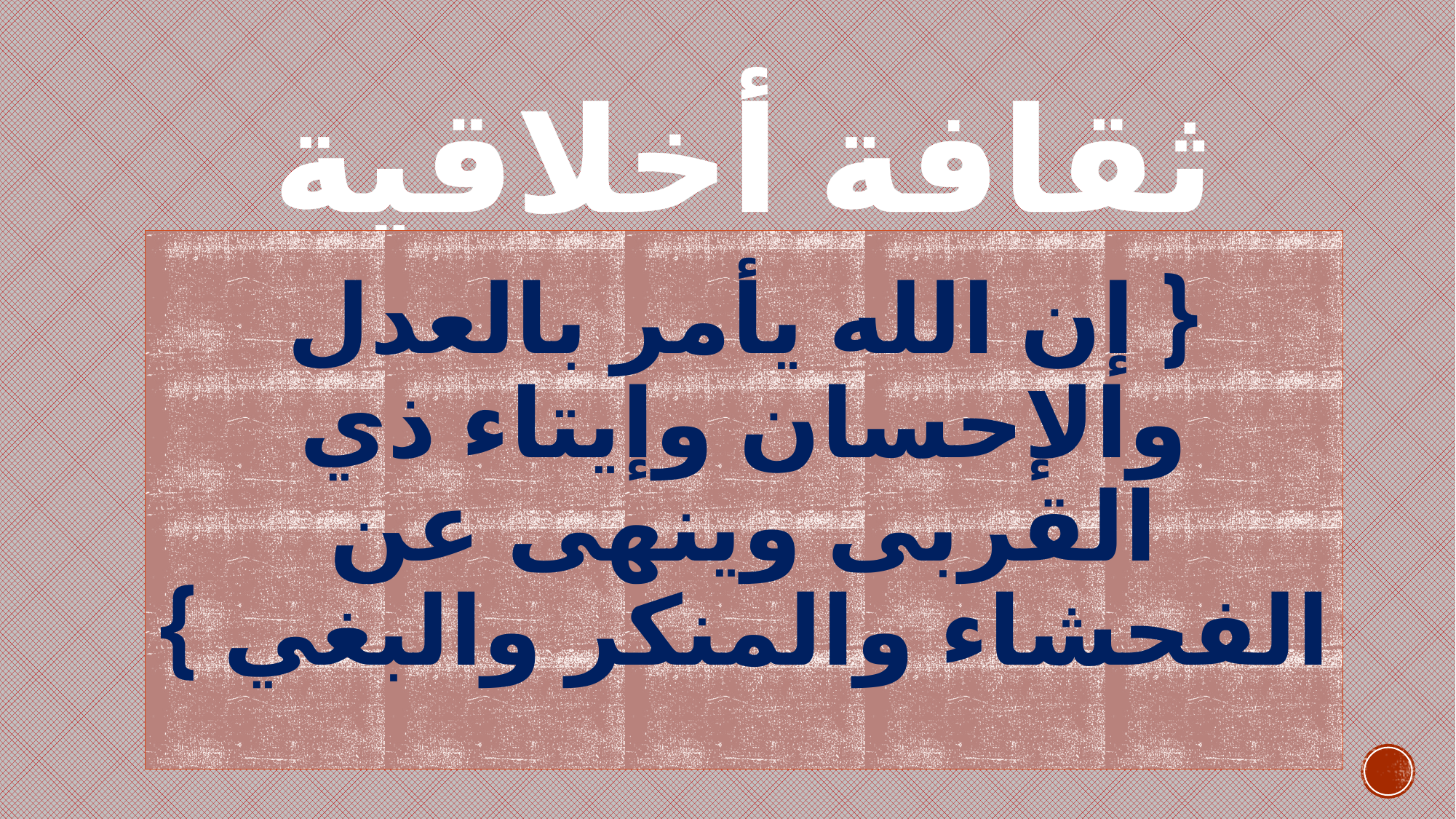

# ثقافة أخلاقية

{ إن الله يأمر بالعدل والإحسان وإيتاء ذي القربى وينهى عن الفحشاء والمنكر والبغي }